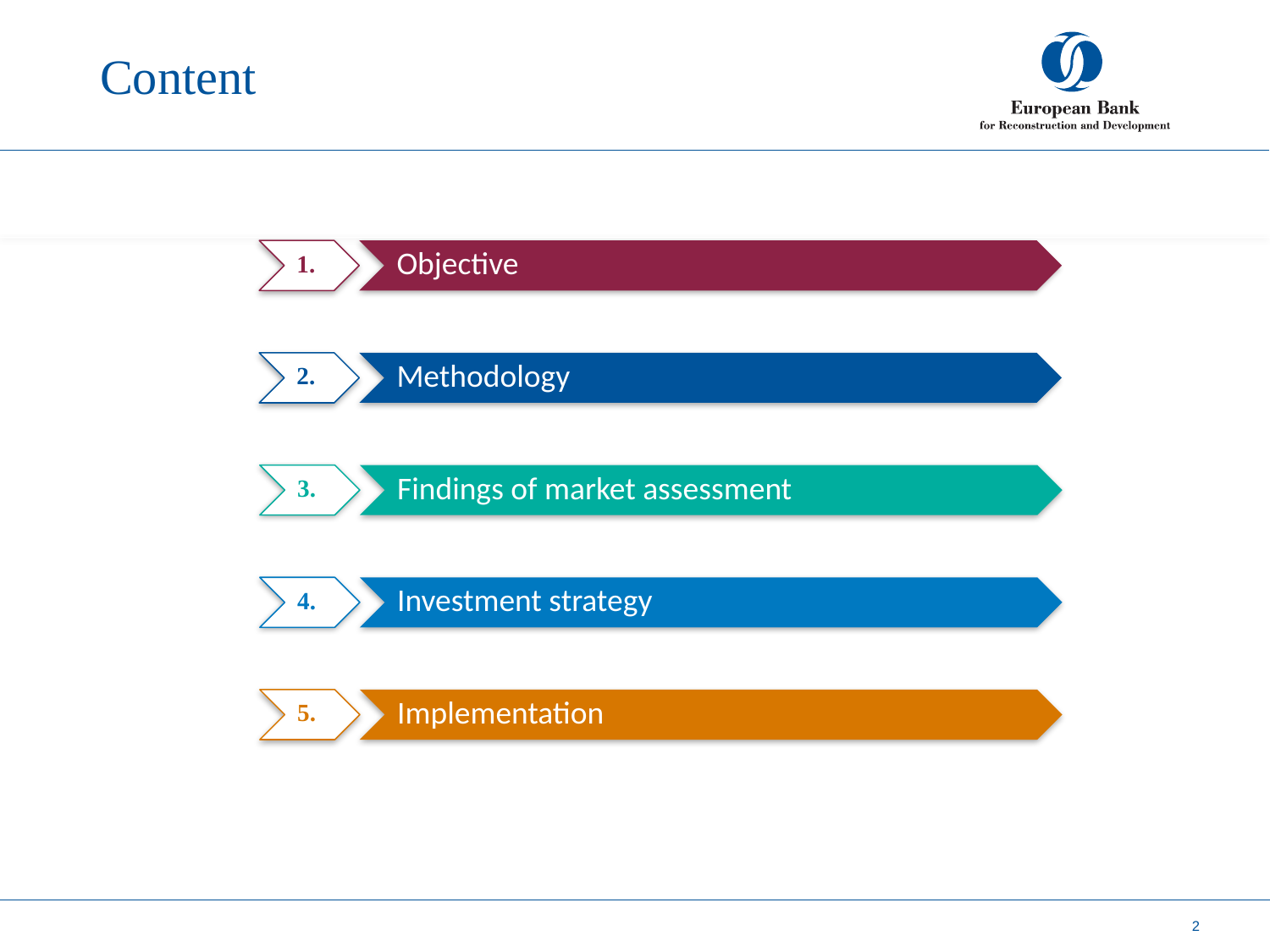

# Content
1.
Objective
2.
Methodology
3.
Findings of market assessment
4.
Investment strategy
5.
Implementation
2